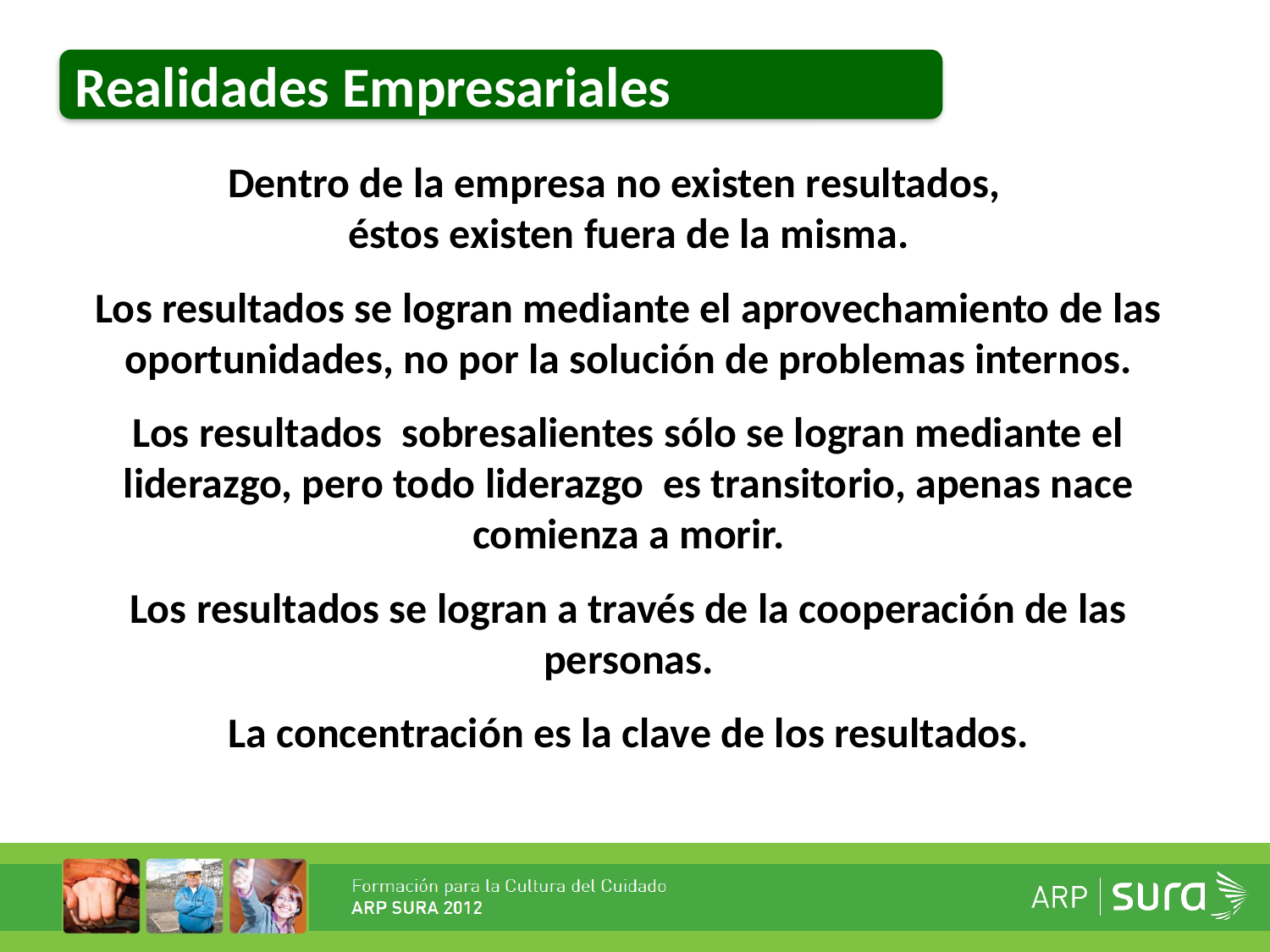

Realidades Empresariales
Dentro de la empresa no existen resultados,
éstos existen fuera de la misma.

Los resultados se logran mediante el aprovechamiento de las oportunidades, no por la solución de problemas internos.

Los resultados  sobresalientes sólo se logran mediante el liderazgo, pero todo liderazgo  es transitorio, apenas nace comienza a morir.

Los resultados se logran a través de la cooperación de las personas.

La concentración es la clave de los resultados.